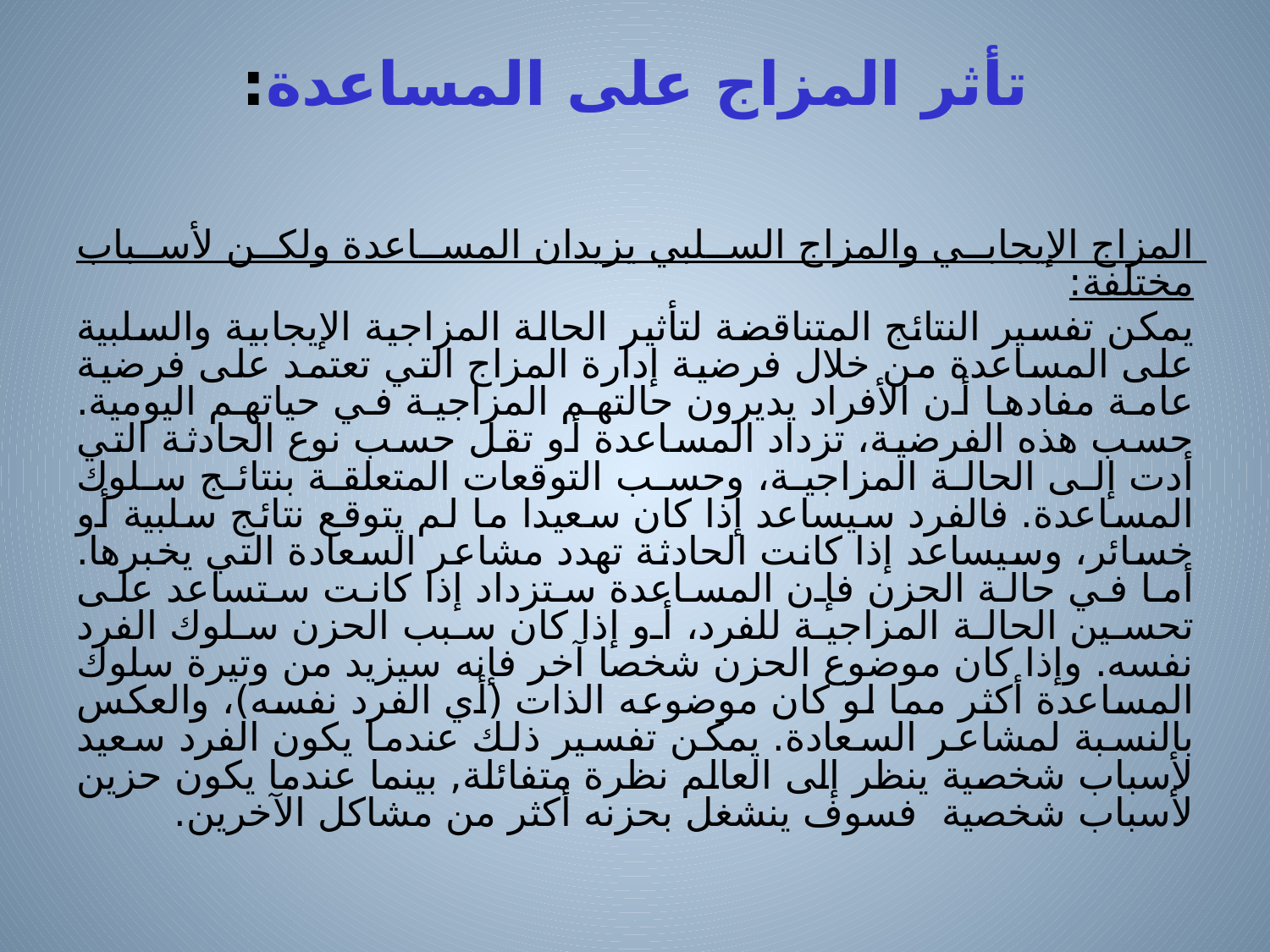

# تأثر المزاج على المساعدة:
المزاج الإيجابي والمزاج السلبي يزيدان المساعدة ولكن لأسباب مختلفة:
يمكن تفسير النتائج المتناقضة لتأثير الحالة المزاجية الإيجابية والسلبية على المساعدة من خلال فرضية إدارة المزاج التي تعتمد على فرضية عامة مفادها أن الأفراد يديرون حالتهم المزاجية في حياتهم اليومية. حسب هذه الفرضية، تزداد المساعدة أو تقل حسب نوع الحادثة التي أدت إلى الحالة المزاجية، وحسب التوقعات المتعلقة بنتائج سلوك المساعدة. فالفرد سيساعد إذا كان سعيدا ما لم يتوقع نتائج سلبية أو خسائر، وسيساعد إذا كانت الحادثة تهدد مشاعر السعادة التي يخبرها. أما في حالة الحزن فإن المساعدة ستزداد إذا كانت ستساعد على تحسين الحالة المزاجية للفرد، أو إذا كان سبب الحزن سلوك الفرد نفسه. وإذا كان موضوع الحزن شخصا آخر فإنه سيزيد من وتيرة سلوك المساعدة أكثر مما لو كان موضوعه الذات (أي الفرد نفسه)، والعكس بالنسبة لمشاعر السعادة. يمكن تفسير ذلك عندما يكون الفرد سعيد لأسباب شخصية ينظر إلى العالم نظرة متفائلة, بينما عندما يكون حزين لأسباب شخصية  فسوف ينشغل بحزنه أكثر من مشاكل الآخرين.